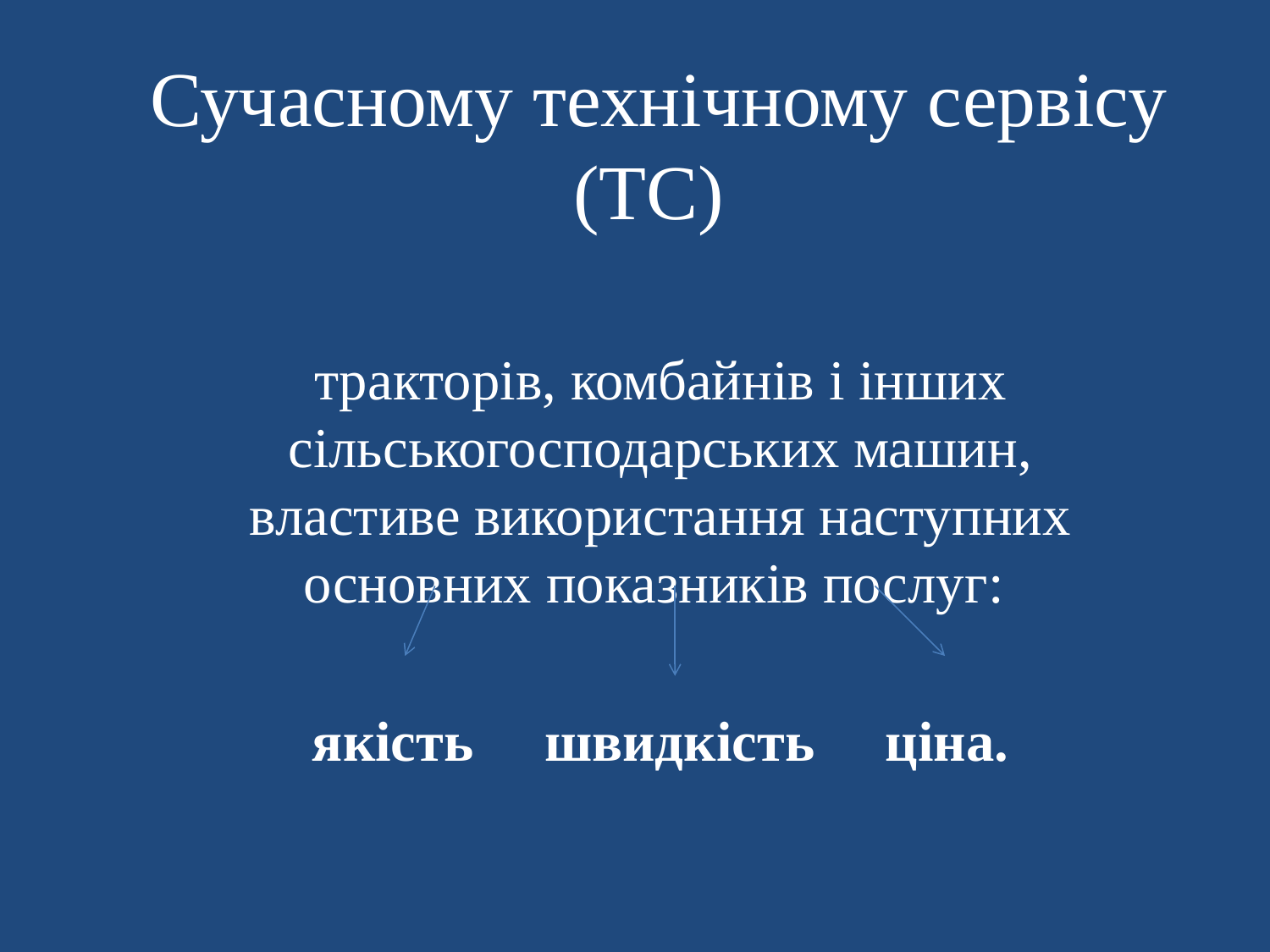

# Сучасному технічному сервісу (ТС)

тракторів, комбайнів і інших сільськогосподарських машин, властиве використання наступних основних показників послуг:

якість     швидкість     ціна.